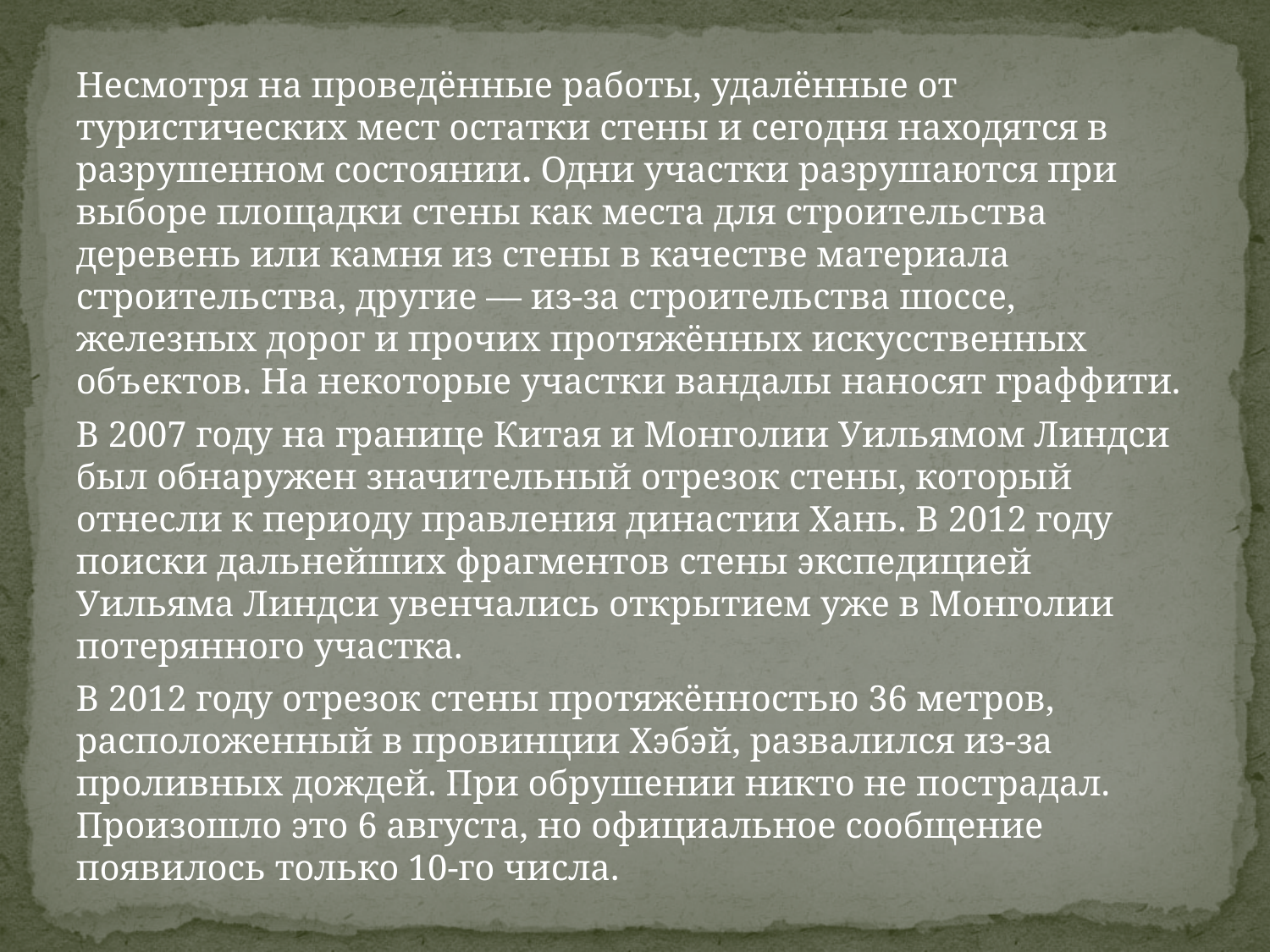

Несмотря на проведённые работы, удалённые от туристических мест остатки стены и сегодня находятся в разрушенном состоянии. Одни участки разрушаются при выборе площадки стены как места для строительства деревень или камня из стены в качестве материала строительства, другие — из-за строительства шоссе, железных дорог и прочих протяжённых искусственных объектов. На некоторые участки вандалы наносят граффити.
В 2007 году на границе Китая и Монголии Уильямом Линдси был обнаружен значительный отрезок стены, который отнесли к периоду правления династии Хань. В 2012 году поиски дальнейших фрагментов стены экспедицией Уильяма Линдси увенчались открытием уже в Монголии потерянного участка.
В 2012 году отрезок стены протяжённостью 36 метров, расположенный в провинции Хэбэй, развалился из-за проливных дождей. При обрушении никто не пострадал. Произошло это 6 августа, но официальное сообщение появилось только 10-го числа.